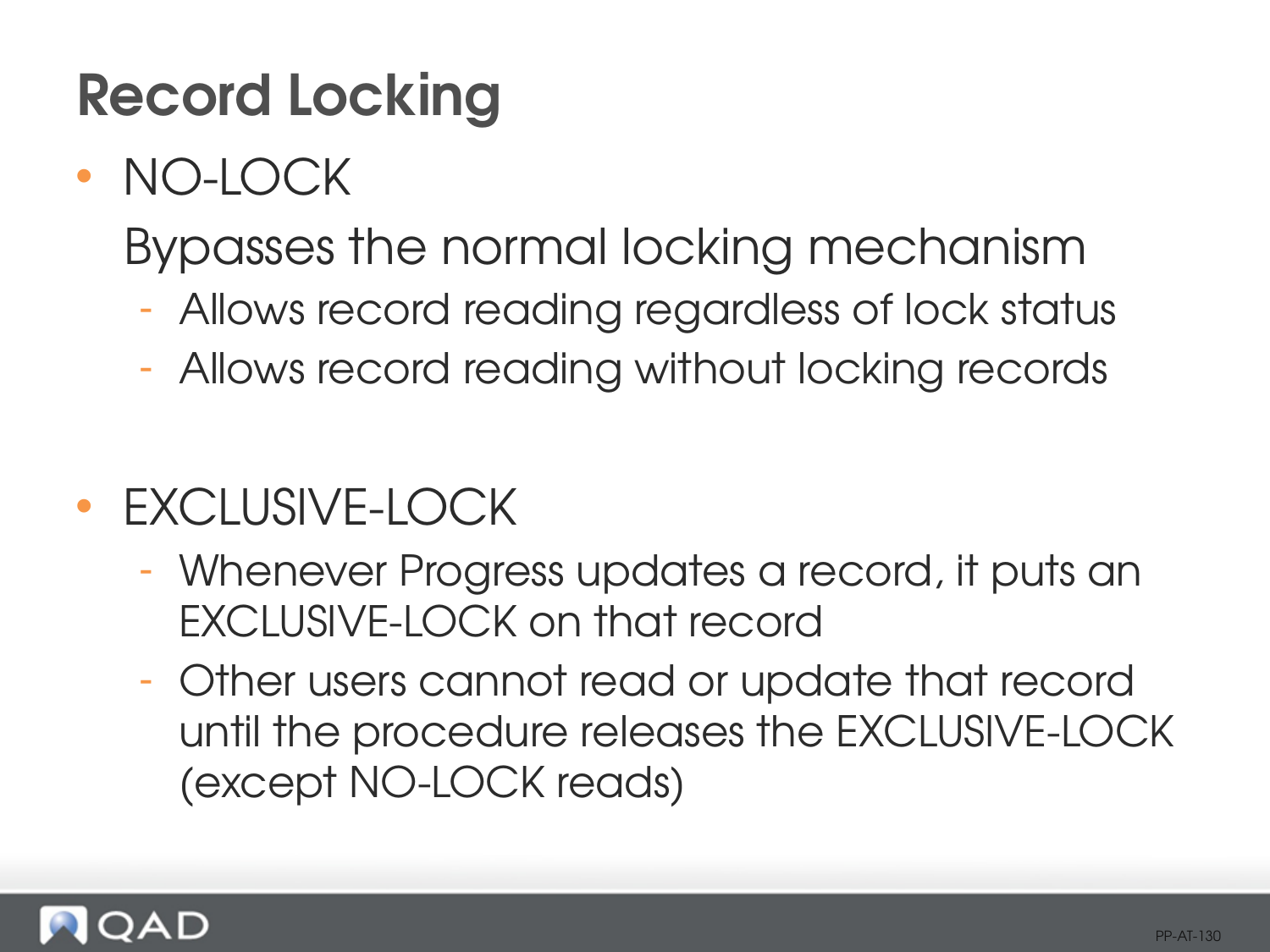

# Record Locking
NO-LOCK
Bypasses the normal locking mechanism
Allows record reading regardless of lock status
Allows record reading without locking records

EXCLUSIVE-LOCK
Whenever Progress updates a record, it puts an EXCLUSIVE-LOCK on that record
Other users cannot read or update that record until the procedure releases the EXCLUSIVE-LOCK (except NO-LOCK reads)
PP-AT-130